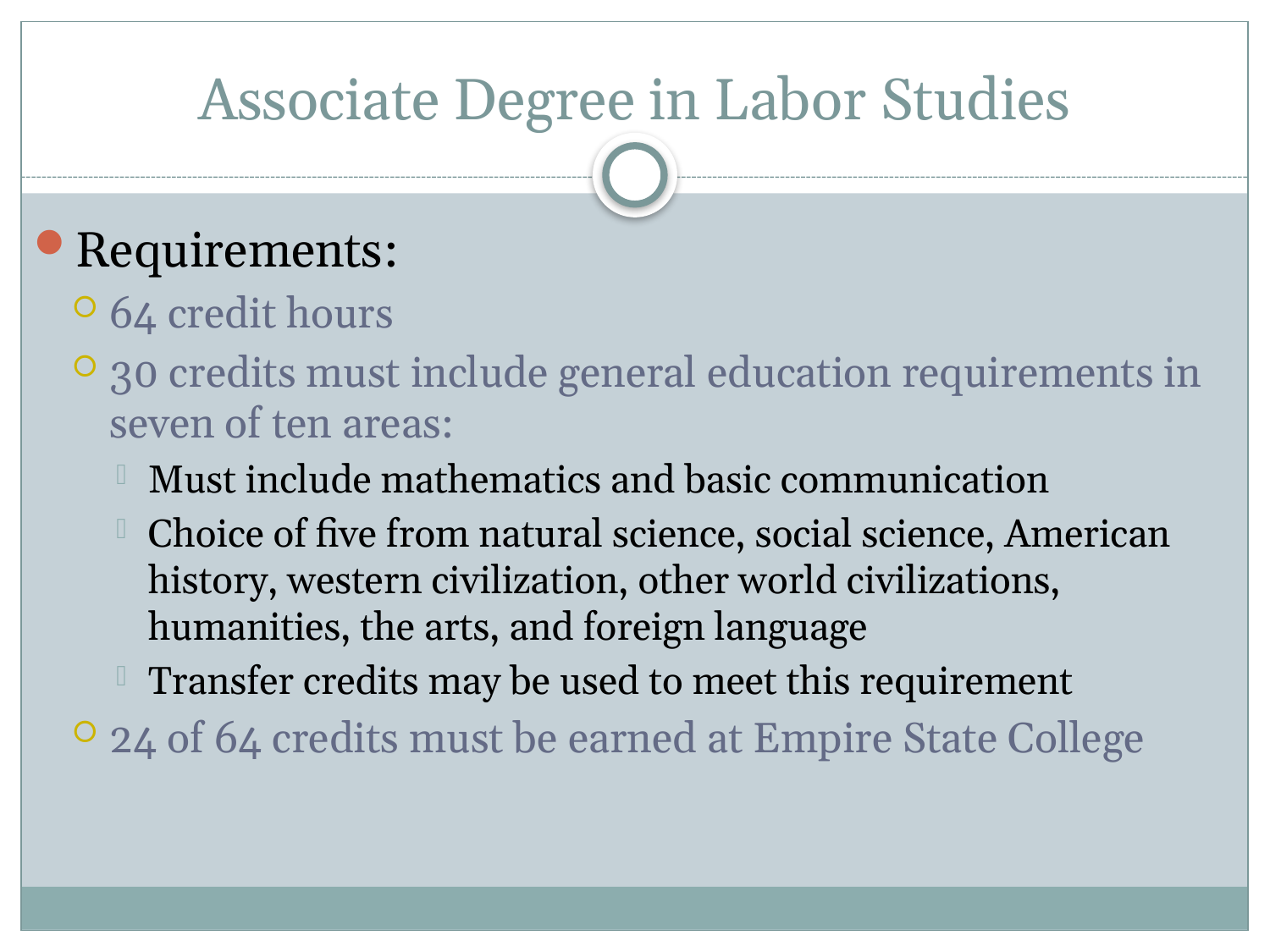

# Associate Degree in Labor Studies
Requirements:
64 credit hours
30 credits must include general education requirements in seven of ten areas:
Must include mathematics and basic communication
Choice of five from natural science, social science, American history, western civilization, other world civilizations, humanities, the arts, and foreign language
Transfer credits may be used to meet this requirement
24 of 64 credits must be earned at Empire State College